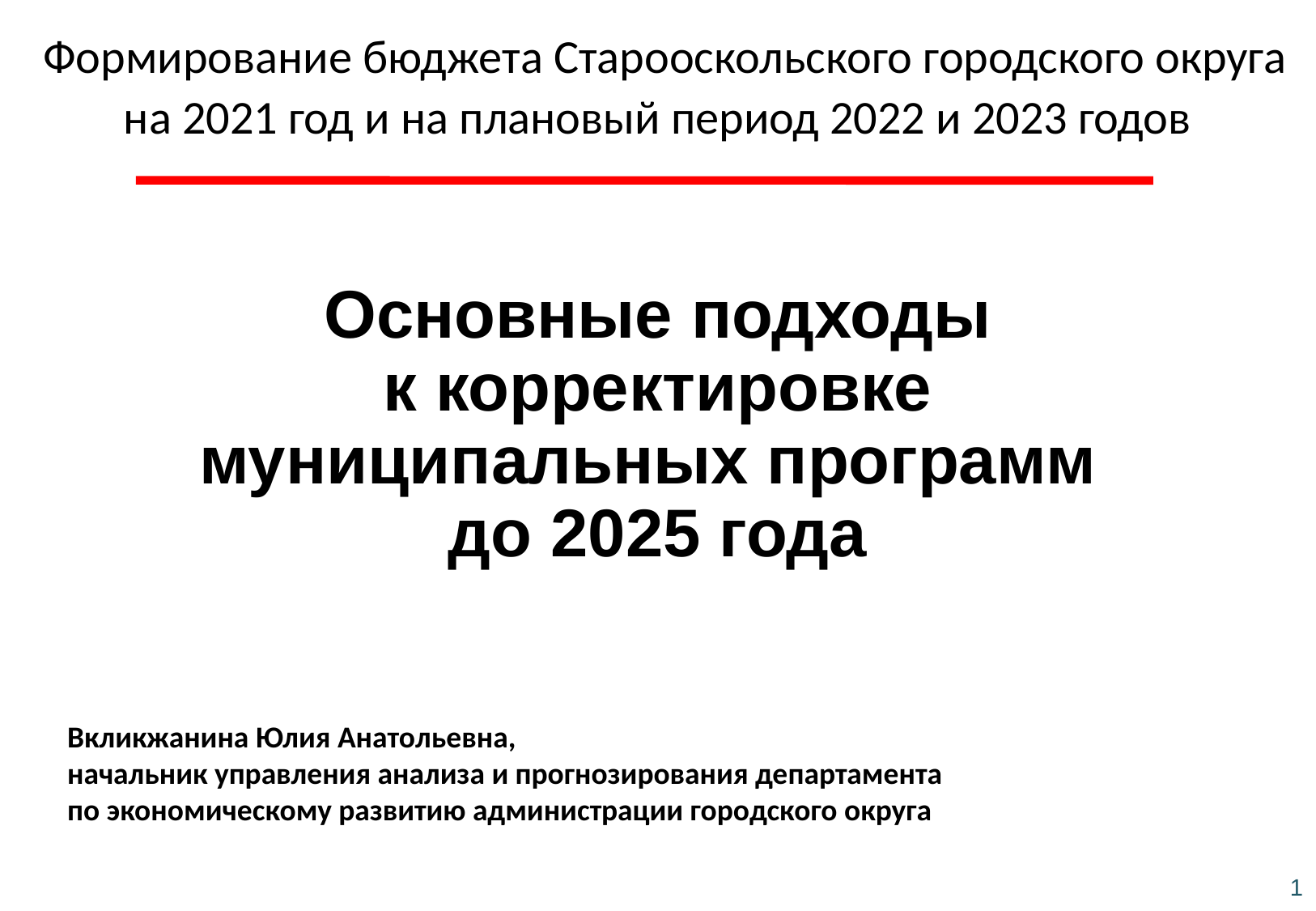

Формирование бюджета Старооскольского городского округа на 2021 год и на плановый период 2022 и 2023 годов
 Основные подходы
к корректировке
муниципальных программ
до 2025 года
Вкликжанина Юлия Анатольевна,
начальник управления анализа и прогнозирования департамента
по экономическому развитию администрации городского округа
1